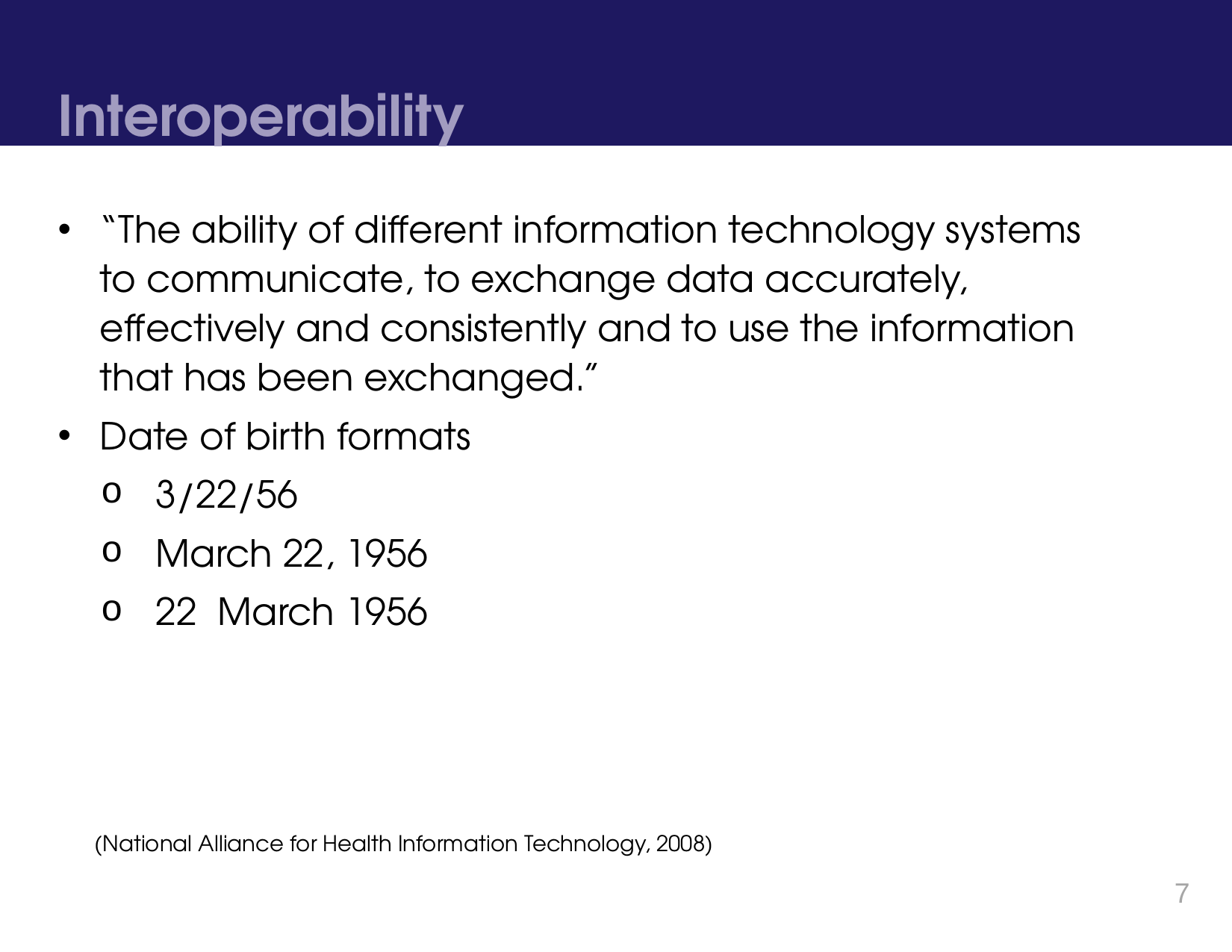

# Interoperability
“The ability of different information technology systems to communicate, to exchange data accurately, effectively and consistently and to use the information that has been exchanged.”
Date of birth formats
3/22/56
March 22, 1956
22  March 1956
(National Alliance for Health Information Technology, 2008)
7